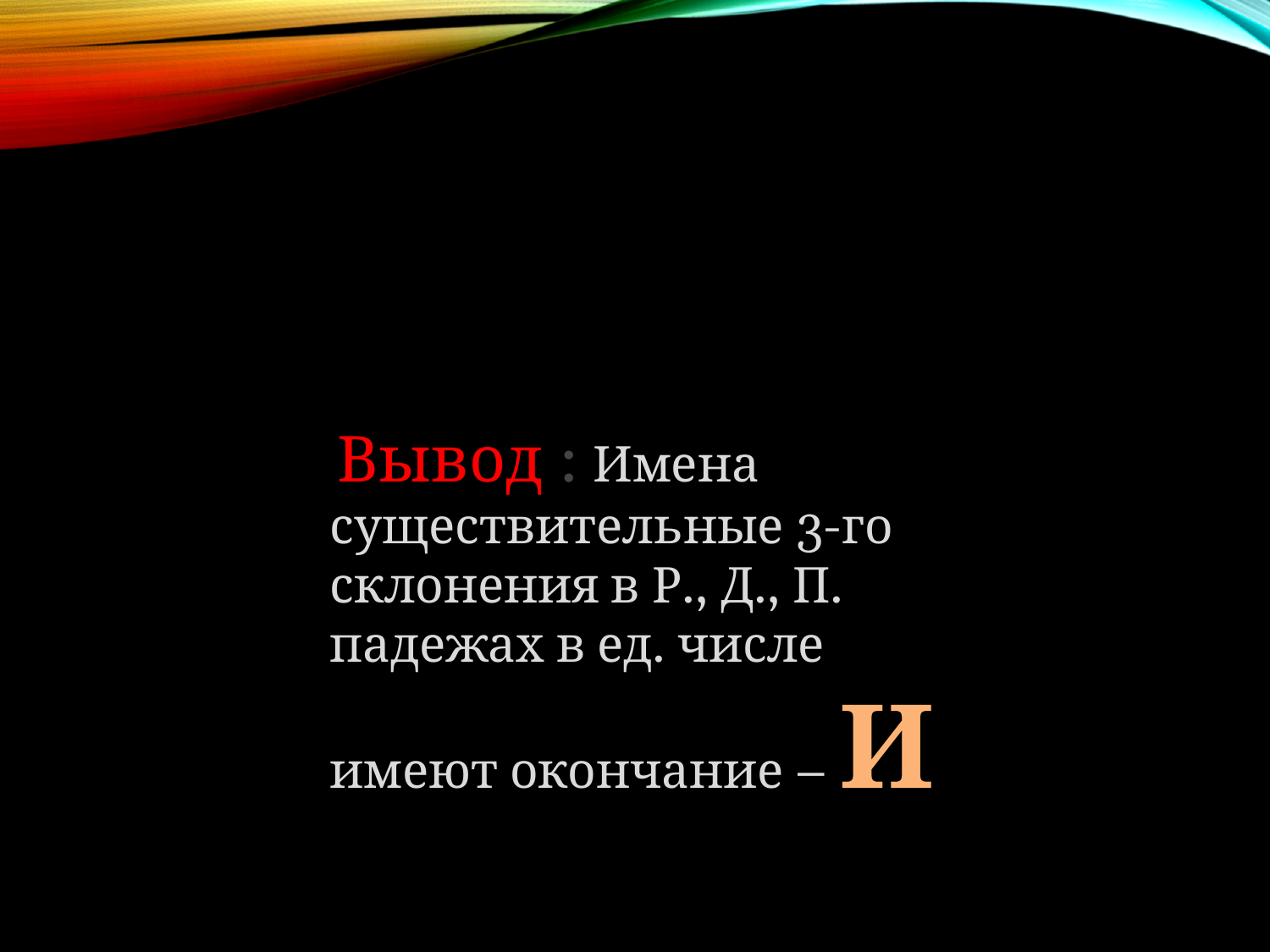

Вывод : Имена существительные 3-го склонения в Р., Д., П. падежах в ед. числе имеют окончание – И